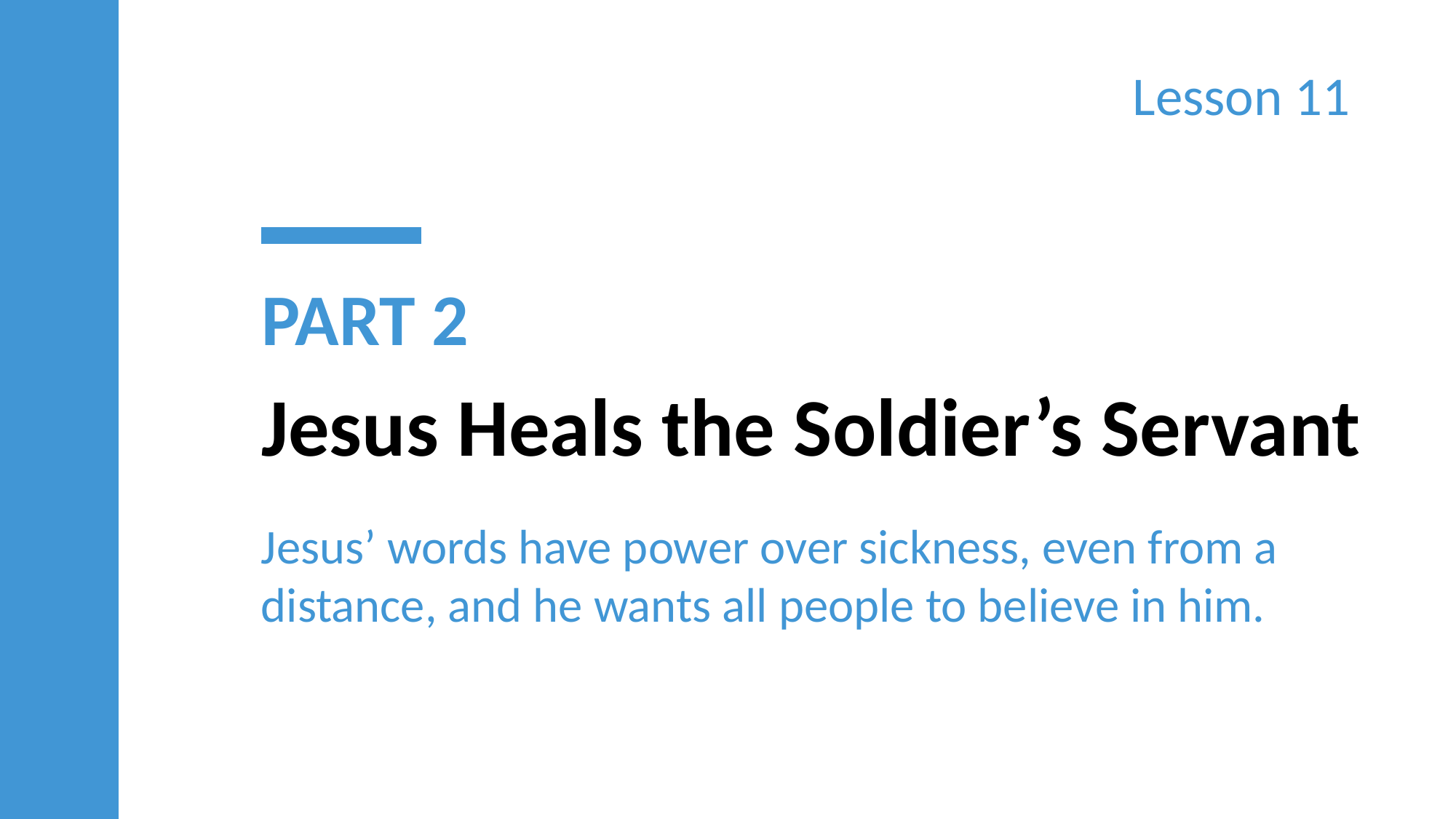

Lesson 11
PART 2
Jesus Heals the Soldier’s Servant
Jesus’ words have power over sickness, even from a distance, and he wants all people to believe in him.